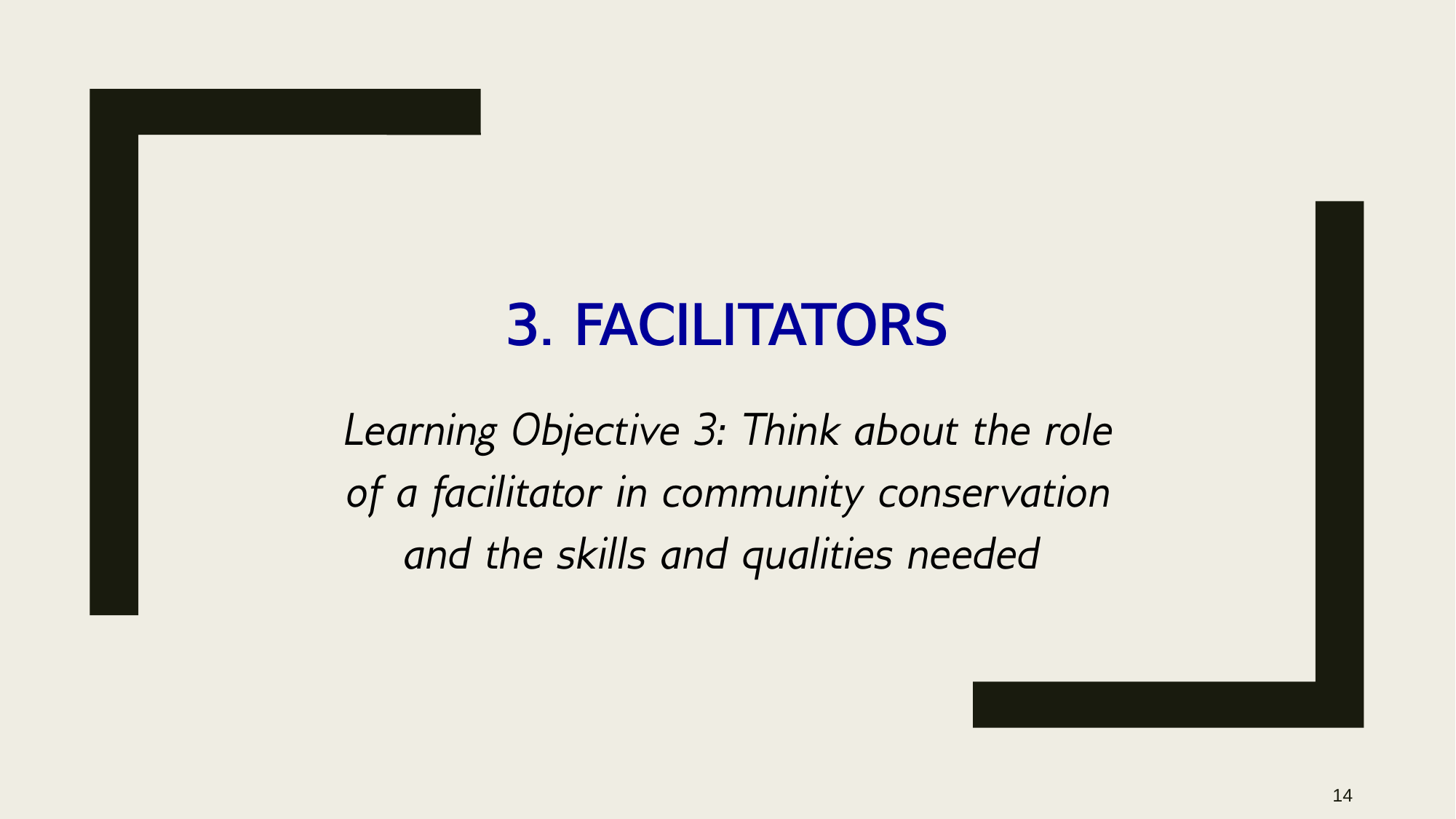

# 3. facilitators
Learning Objective 3: Think about the role of a facilitator in community conservation and the skills and qualities needed

14